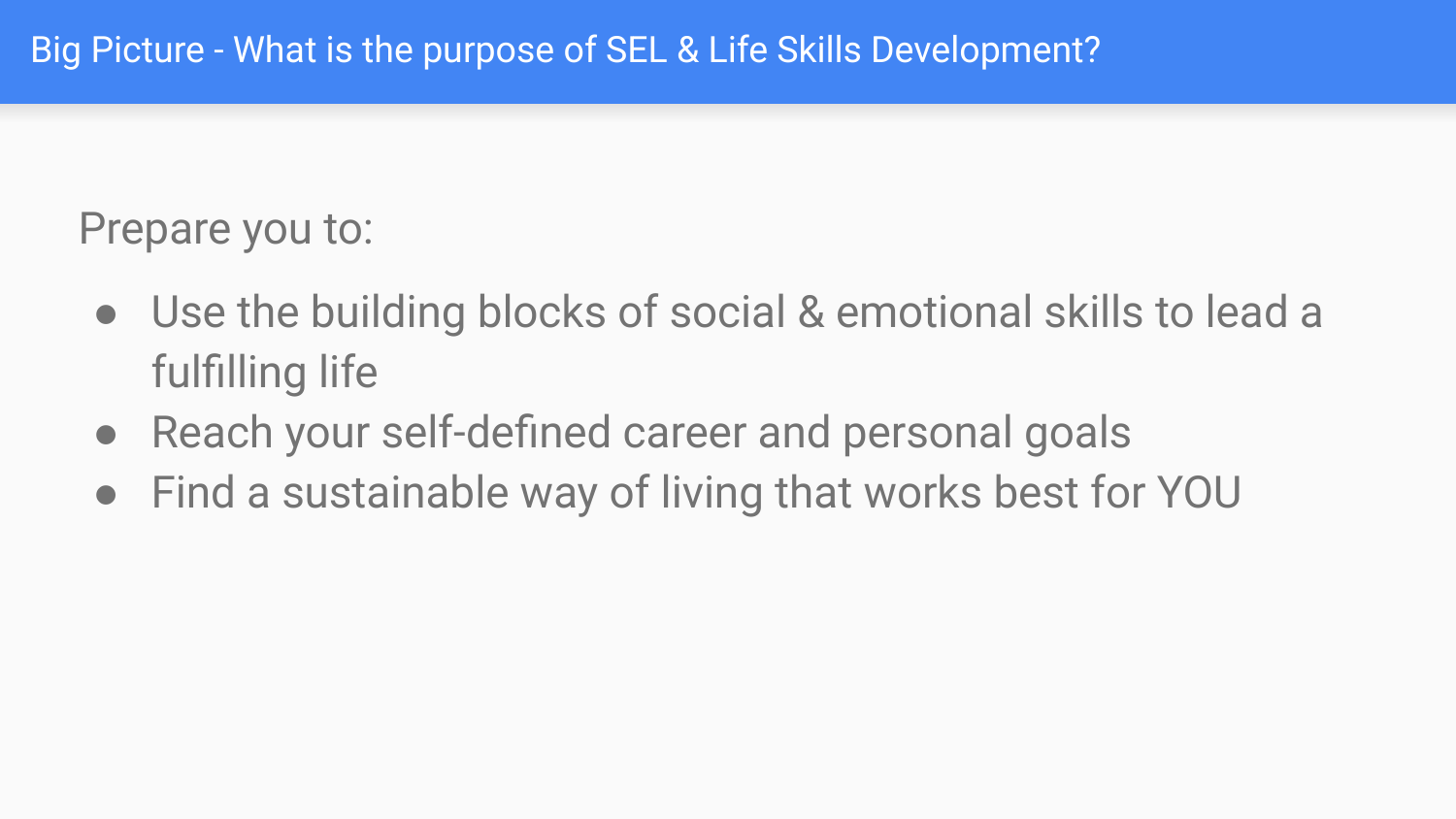

# Big Picture - What is the purpose of SEL & Life Skills Development?
Prepare you to:
Use the building blocks of social & emotional skills to lead a fulfilling life
Reach your self-defined career and personal goals
Find a sustainable way of living that works best for YOU